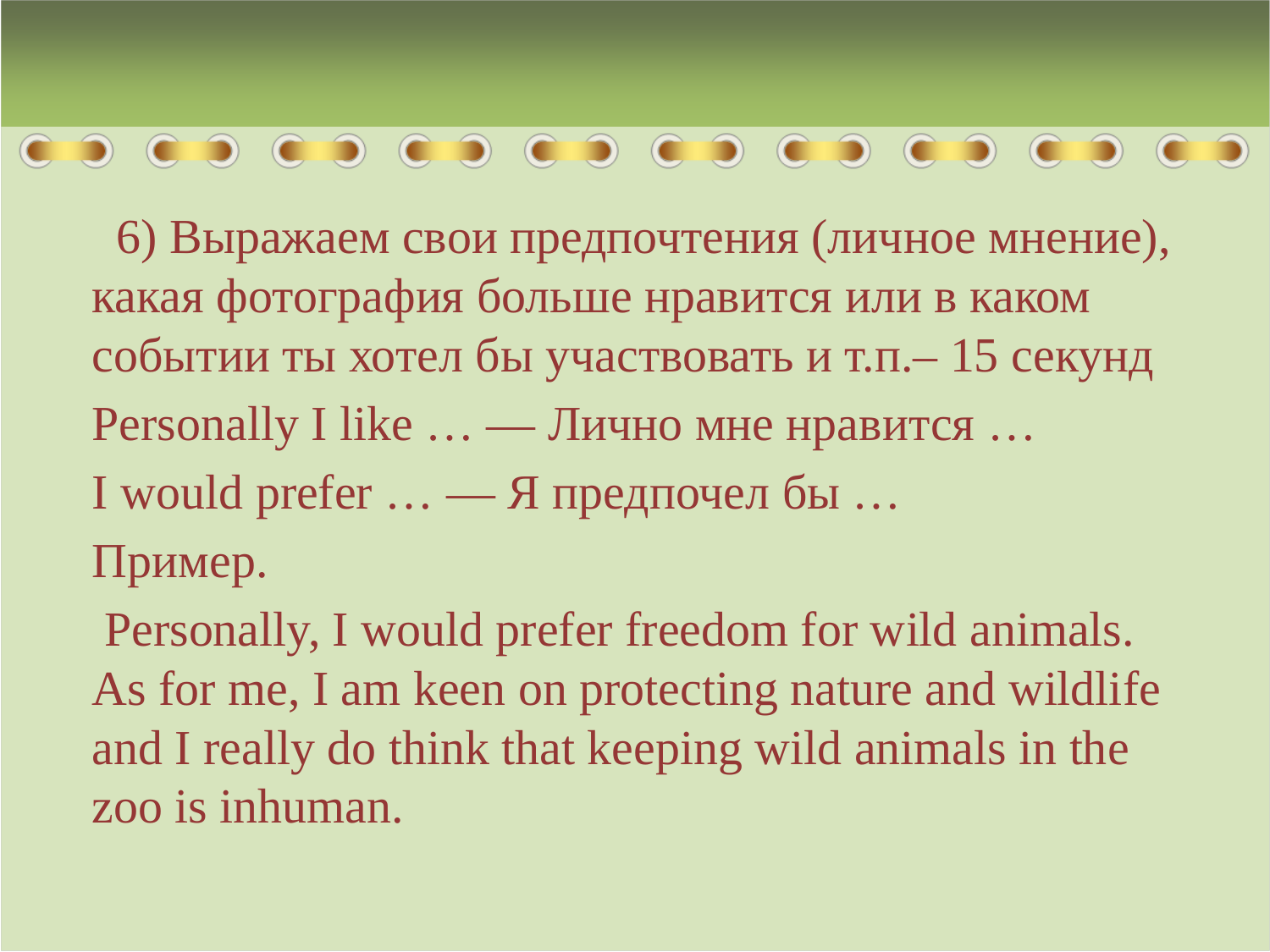

6) Выражаем свои предпочтения (личное мнение), какая фотография больше нравится или в каком событии ты хотел бы участвовать и т.п.– 15 секунд
Personally I like … — Лично мне нравится …
I would prefer … — Я предпочел бы …
Пример.
 Personally, I would prefer freedom for wild animals. As for me, I am keen on protecting nature and wildlife and I really do think that keeping wild animals in the zoo is inhuman.